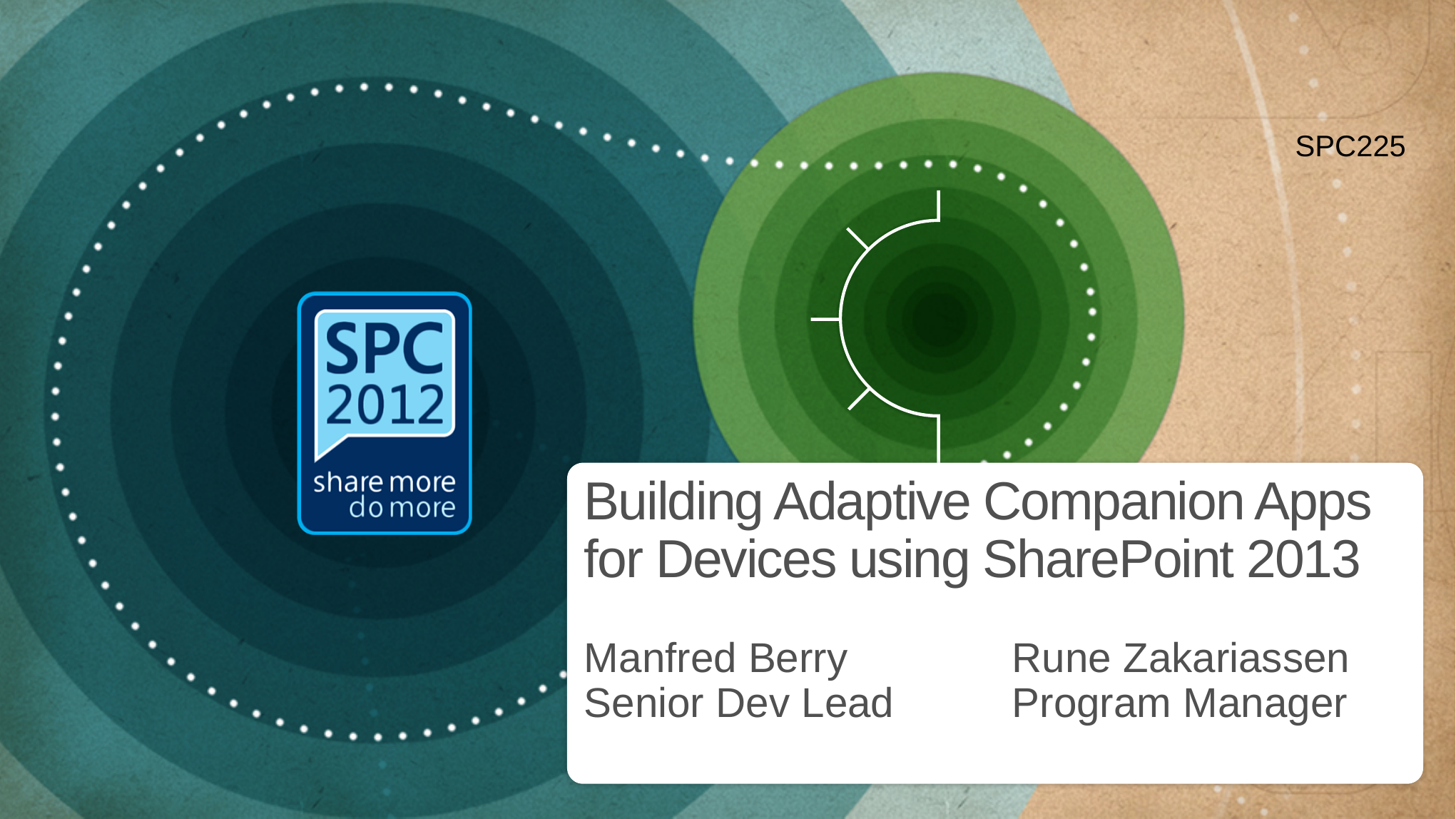

SPC225
# Building Adaptive Companion Apps for Devices using SharePoint 2013
Manfred Berry		Rune Zakariassen Senior Dev Lead		Program Manager